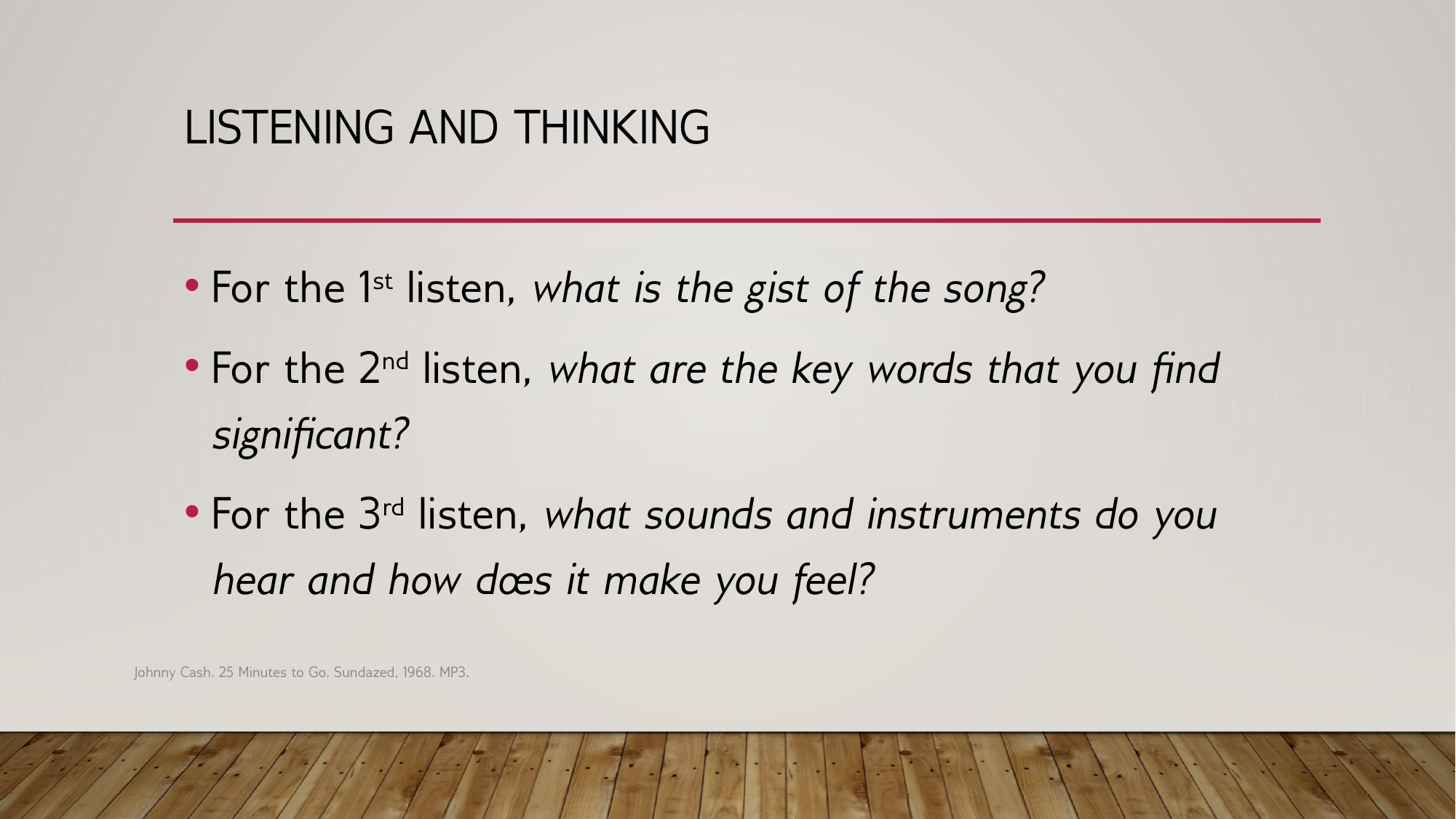

# Listening and thinking
For the 1st listen, what is the gist of the song?
For the 2nd listen, what are the key words that you find significant?
For the 3rd listen, what sounds and instruments do you hear and how does it make you feel?
Johnny Cash. 25 Minutes to Go. Sundazed, 1968. MP3.